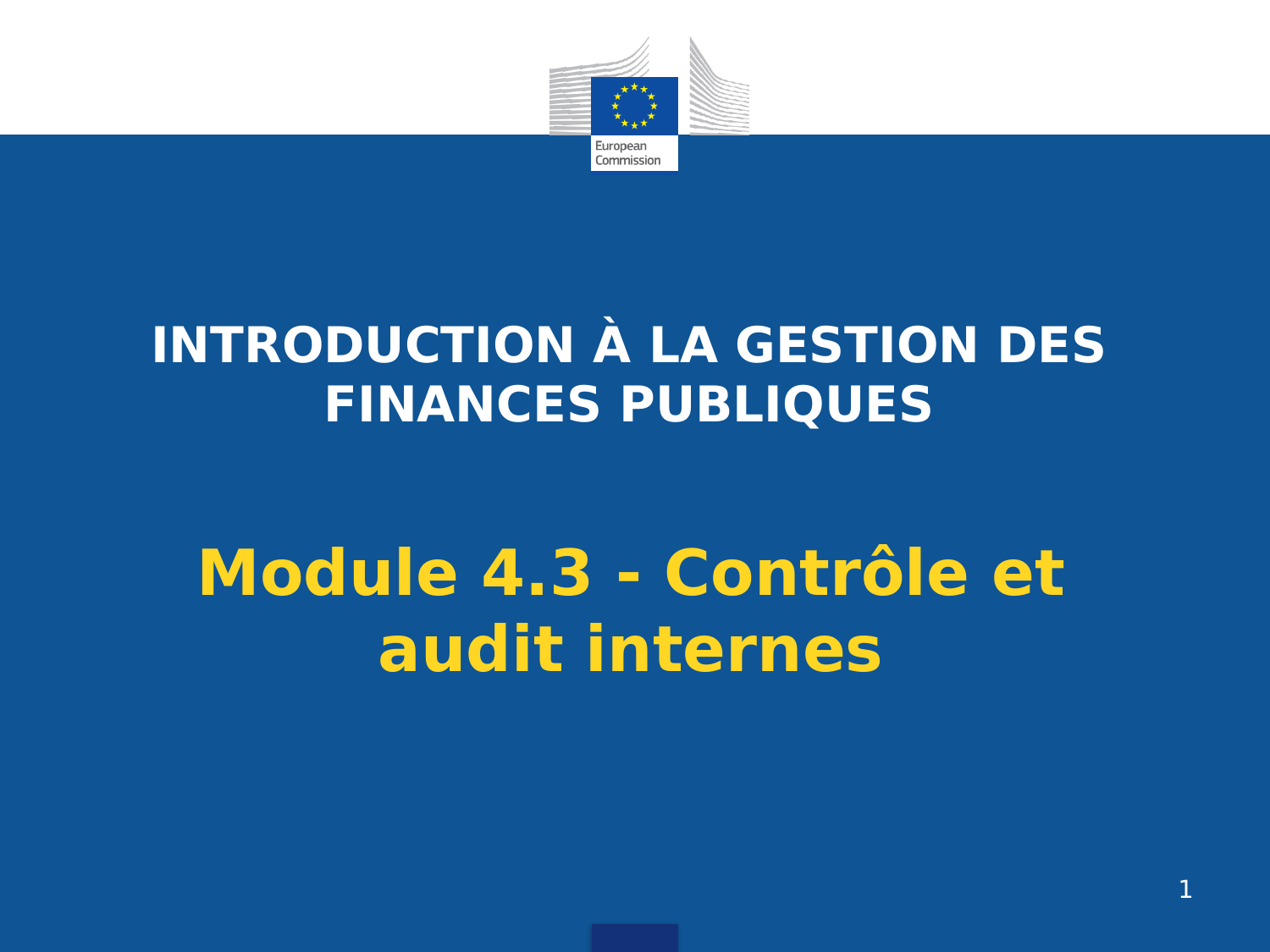

# INTRODUCTION À LA GESTION DES FINANCES PUBLIQUES
Module 4.3 - Contrôle et audit internes

1